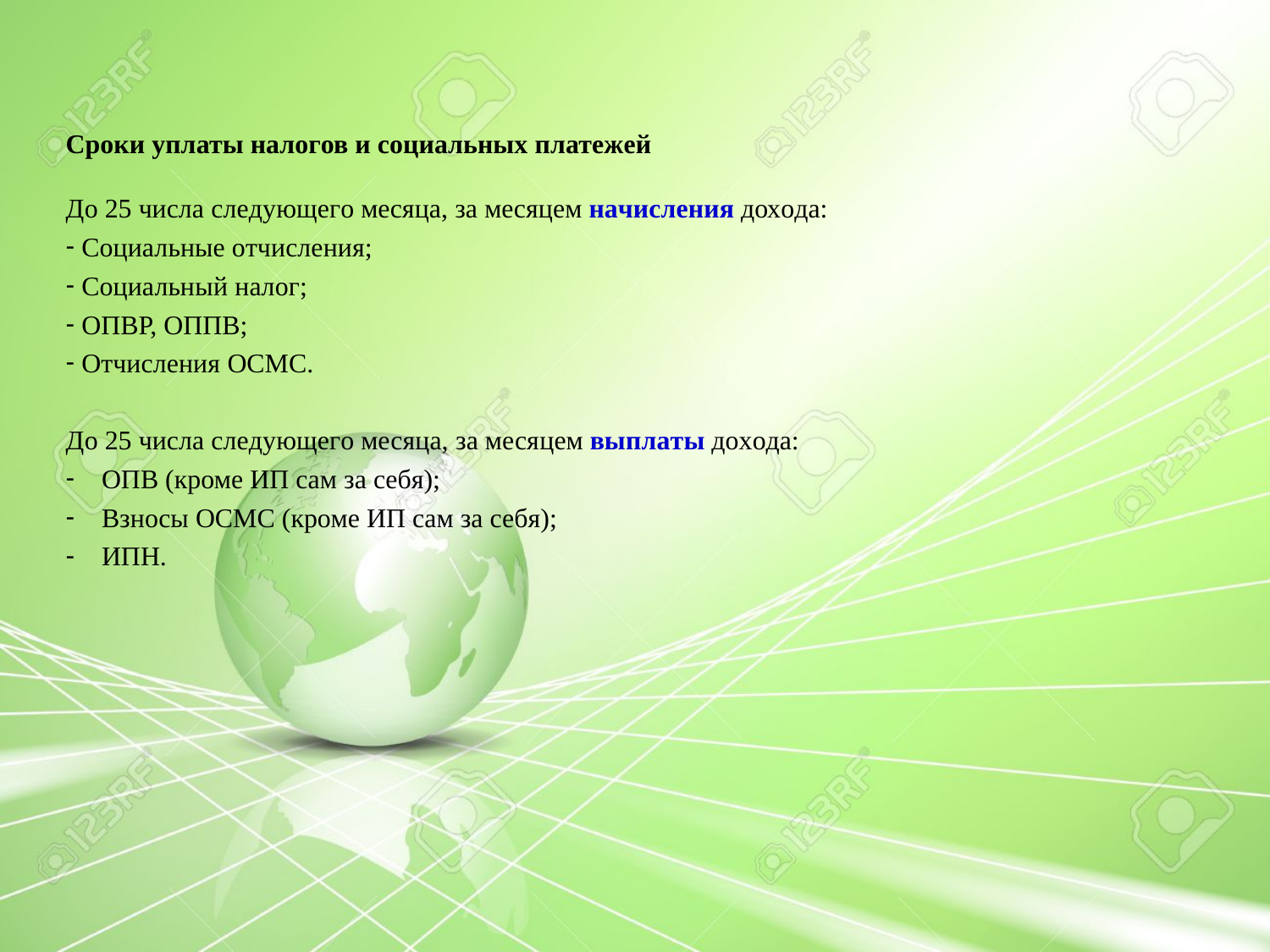

Сроки уплаты налогов и социальных платежей

До 25 числа следующего месяца, за месяцем начисления дохода:
Социальные отчисления;
Социальный налог;
ОПВР, ОППВ;
Отчисления ОСМС.

До 25 числа следующего месяца, за месяцем выплаты дохода:
ОПВ (кроме ИП сам за себя);
Взносы ОСМС (кроме ИП сам за себя);
ИПН.